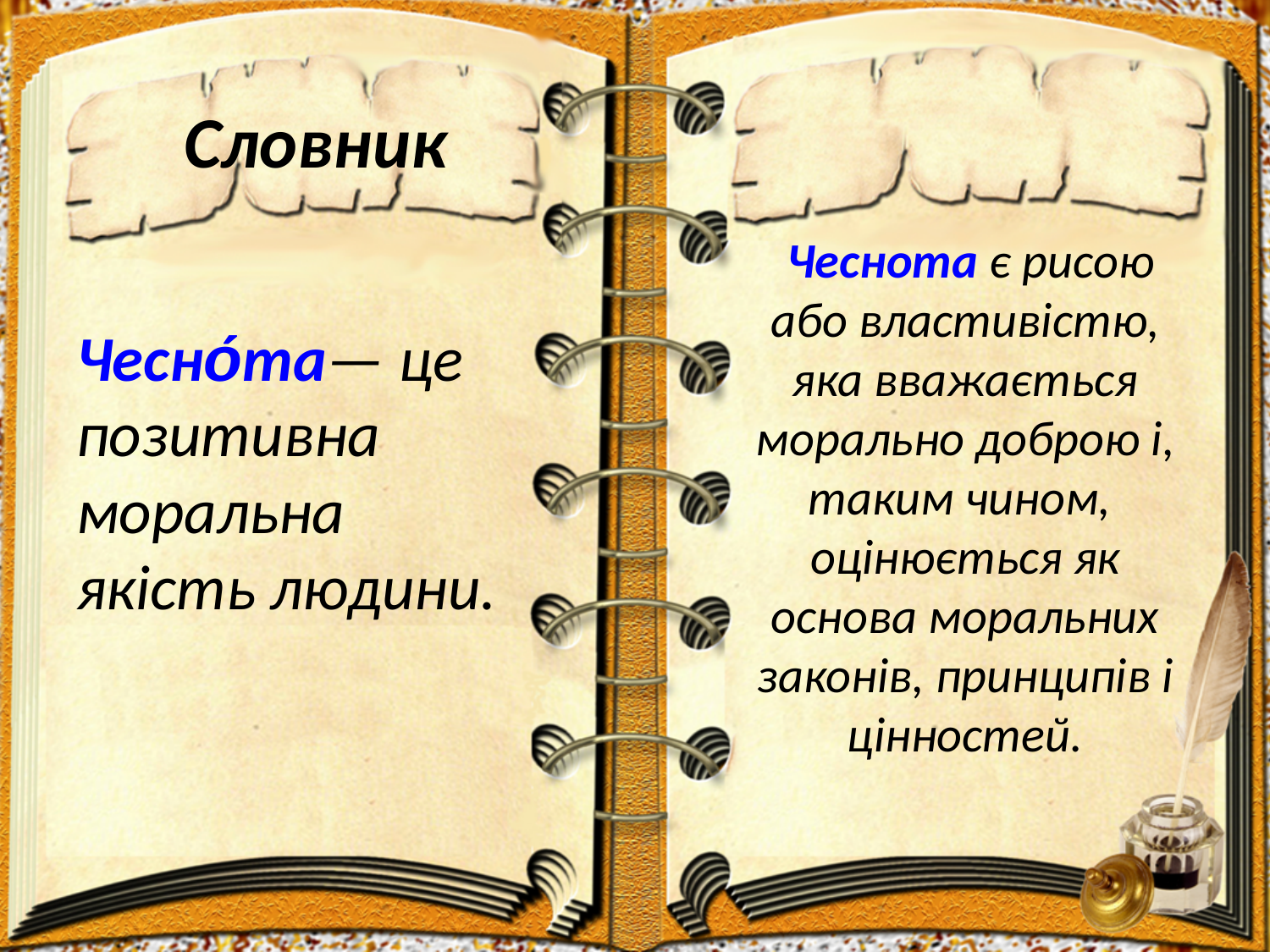

# Словник

Чесно́та— це позитивна  моральна якість людини.
 Чеснота є рисою або властивістю, яка вважається морально доброю і, таким чином,  оцінюється як основа моральних законів, принципів і цінностей.